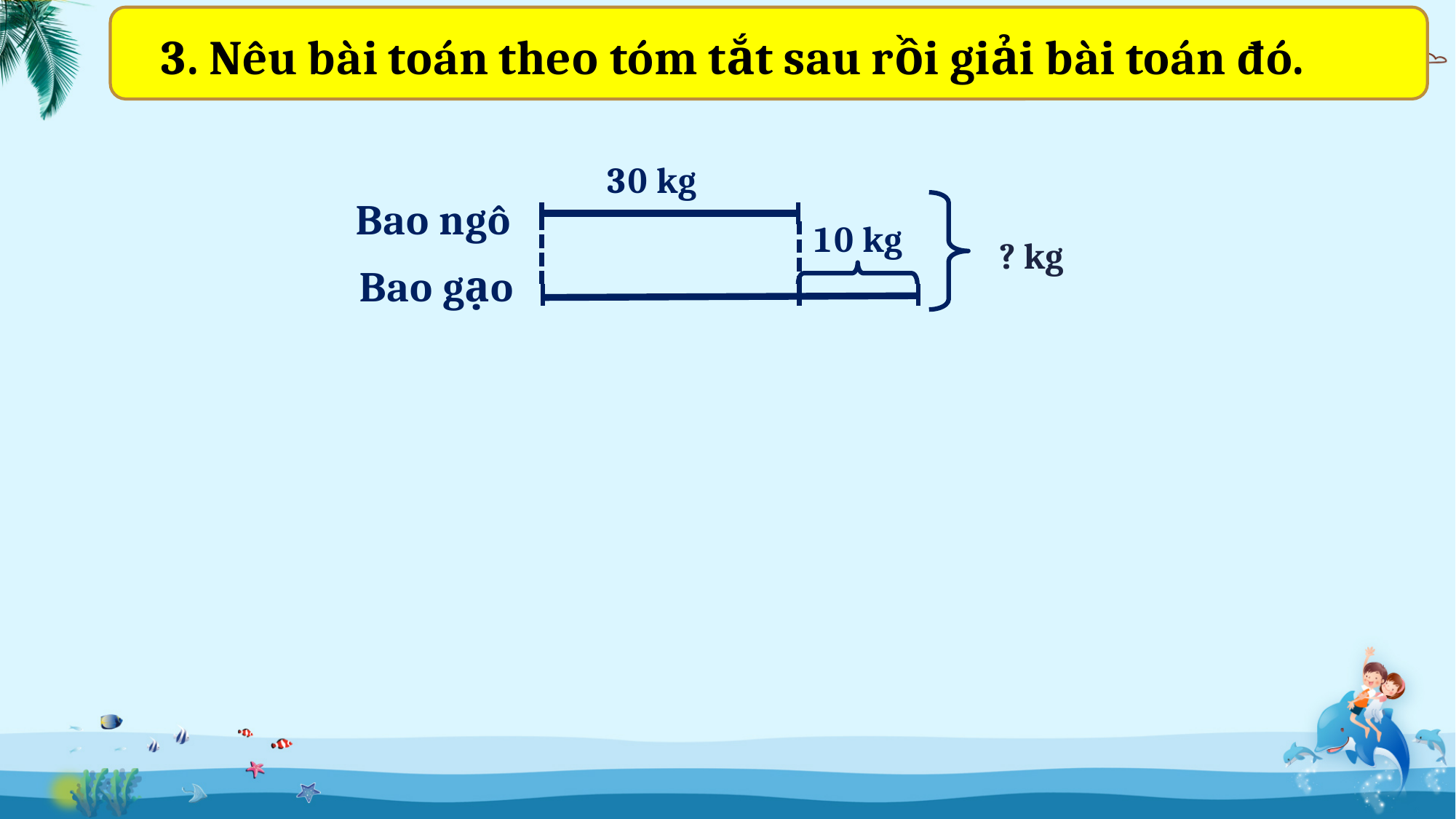

3. Nêu bài toán theo tóm tắt sau rồi giải bài toán đó.

30 kg
Bao ngô

10 kg

? kg
Bao gạo